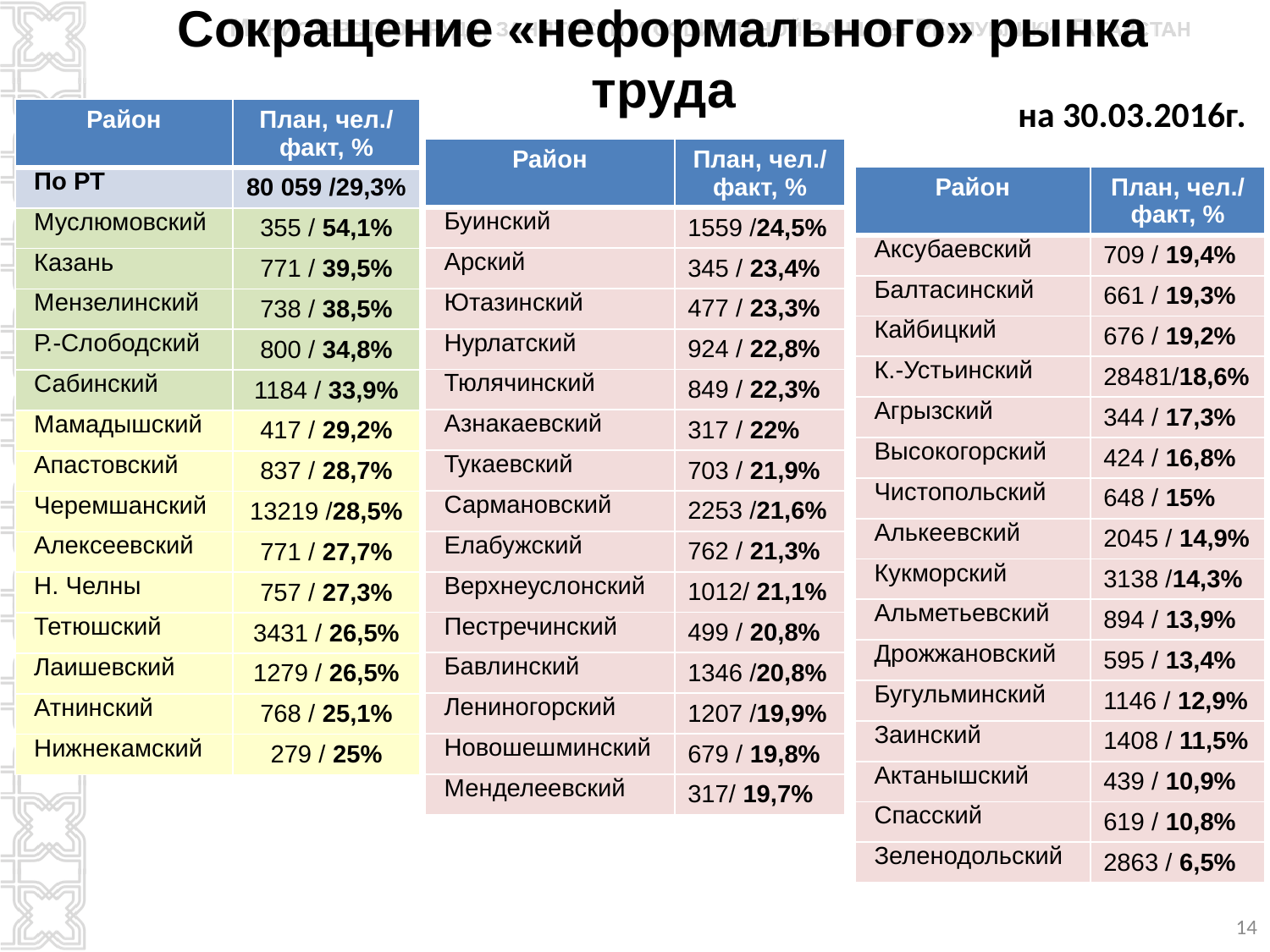

# Сокращение «неформального» рынка труда
на 30.03.2016г.
| Район | План, чел./ факт, % |
| --- | --- |
| По РТ | 80 059 /29,3% |
| Муслюмовский | 355 / 54,1% |
| Казань | 771 / 39,5% |
| Мензелинский | 738 / 38,5% |
| Р.-Слободский | 800 / 34,8% |
| Сабинский | 1184 / 33,9% |
| Мамадышский | 417 / 29,2% |
| Апастовский | 837 / 28,7% |
| Черемшанский | 13219 /28,5% |
| Алексеевский | 771 / 27,7% |
| Н. Челны | 757 / 27,3% |
| Тетюшский | 3431 / 26,5% |
| Лаишевский | 1279 / 26,5% |
| Атнинский | 768 / 25,1% |
| Нижнекамский | 279 / 25% |
| Район | План, чел./ факт, % |
| --- | --- |
| Буинский | 1559 /24,5% |
| Арский | 345 / 23,4% |
| Ютазинский | 477 / 23,3% |
| Нурлатский | 924 / 22,8% |
| Тюлячинский | 849 / 22,3% |
| Азнакаевский | 317 / 22% |
| Тукаевский | 703 / 21,9% |
| Сармановский | 2253 /21,6% |
| Елабужский | 762 / 21,3% |
| Верхнеуслонский | 1012/ 21,1% |
| Пестречинский | 499 / 20,8% |
| Бавлинский | 1346 /20,8% |
| Лениногорский | 1207 /19,9% |
| Новошешминский | 679 / 19,8% |
| Менделеевский | 317/ 19,7% |
| Район | План, чел./ факт, % |
| --- | --- |
| Аксубаевский | 709 / 19,4% |
| Балтасинский | 661 / 19,3% |
| Кайбицкий | 676 / 19,2% |
| К.-Устьинский | 28481/18,6% |
| Агрызский | 344 / 17,3% |
| Высокогорский | 424 / 16,8% |
| Чистопольский | 648 / 15% |
| Алькеевский | 2045 / 14,9% |
| Кукморский | 3138 /14,3% |
| Альметьевский | 894 / 13,9% |
| Дрожжановский | 595 / 13,4% |
| Бугульминский | 1146 / 12,9% |
| Заинский | 1408 / 11,5% |
| Актанышский | 439 / 10,9% |
| Спасский | 619 / 10,8% |
| Зеленодольский | 2863 / 6,5% |
14